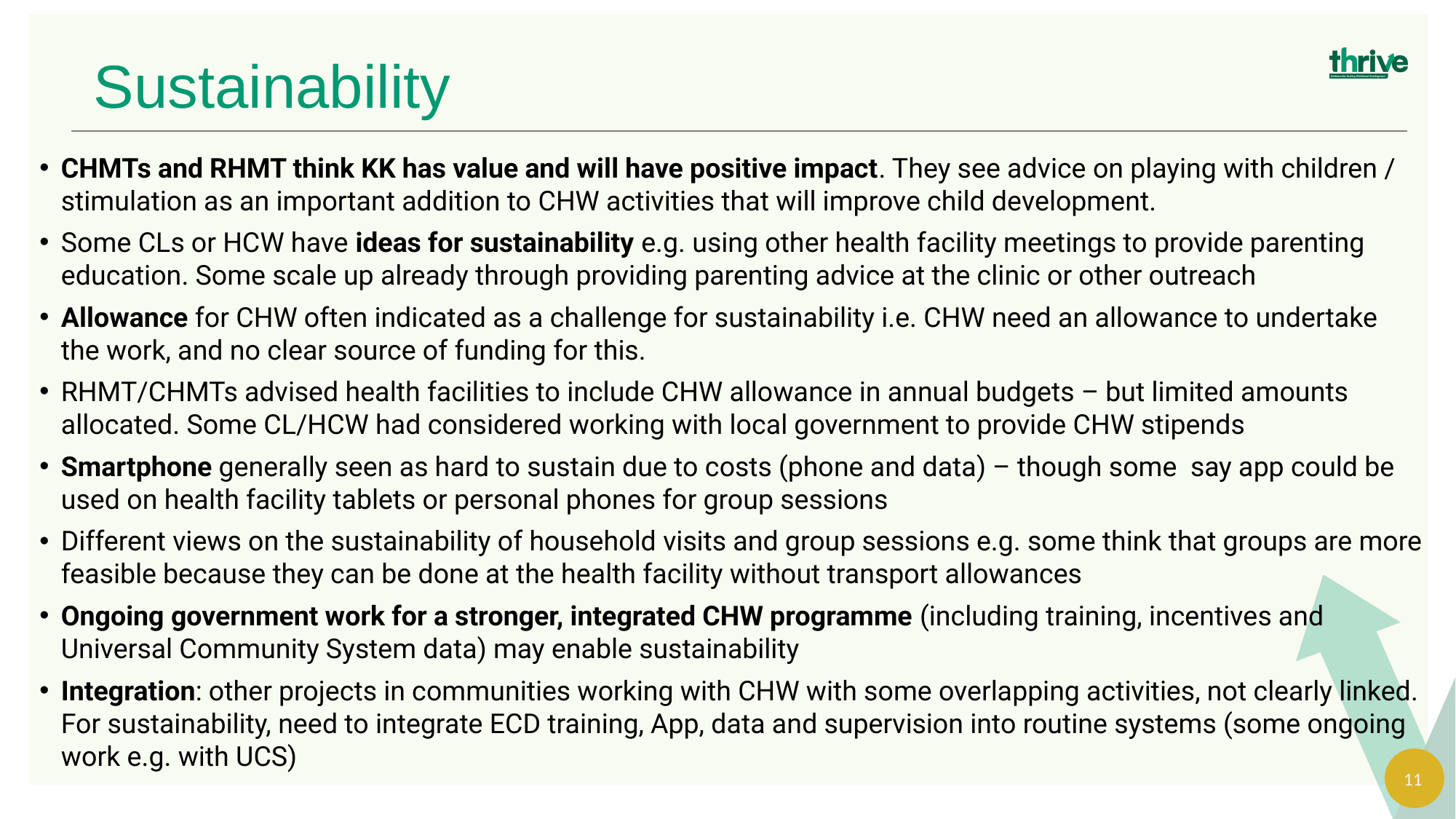

Sustainability
CHMTs and RHMT think KK has value and will have positive impact. They see advice on playing with children / stimulation as an important addition to CHW activities that will improve child development.
Some CLs or HCW have ideas for sustainability e.g. using other health facility meetings to provide parenting education. Some scale up already through providing parenting advice at the clinic or other outreach
Allowance for CHW often indicated as a challenge for sustainability i.e. CHW need an allowance to undertake the work, and no clear source of funding for this.
RHMT/CHMTs advised health facilities to include CHW allowance in annual budgets – but limited amounts allocated. Some CL/HCW had considered working with local government to provide CHW stipends
Smartphone generally seen as hard to sustain due to costs (phone and data) – though some  say app could be used on health facility tablets or personal phones for group sessions
Different views on the sustainability of household visits and group sessions e.g. some think that groups are more feasible because they can be done at the health facility without transport allowances
Ongoing government work for a stronger, integrated CHW programme (including training, incentives and Universal Community System data) may enable sustainability
Integration: other projects in communities working with CHW with some overlapping activities, not clearly linked. For sustainability, need to integrate ECD training, App, data and supervision into routine systems (some ongoing work e.g. with UCS)